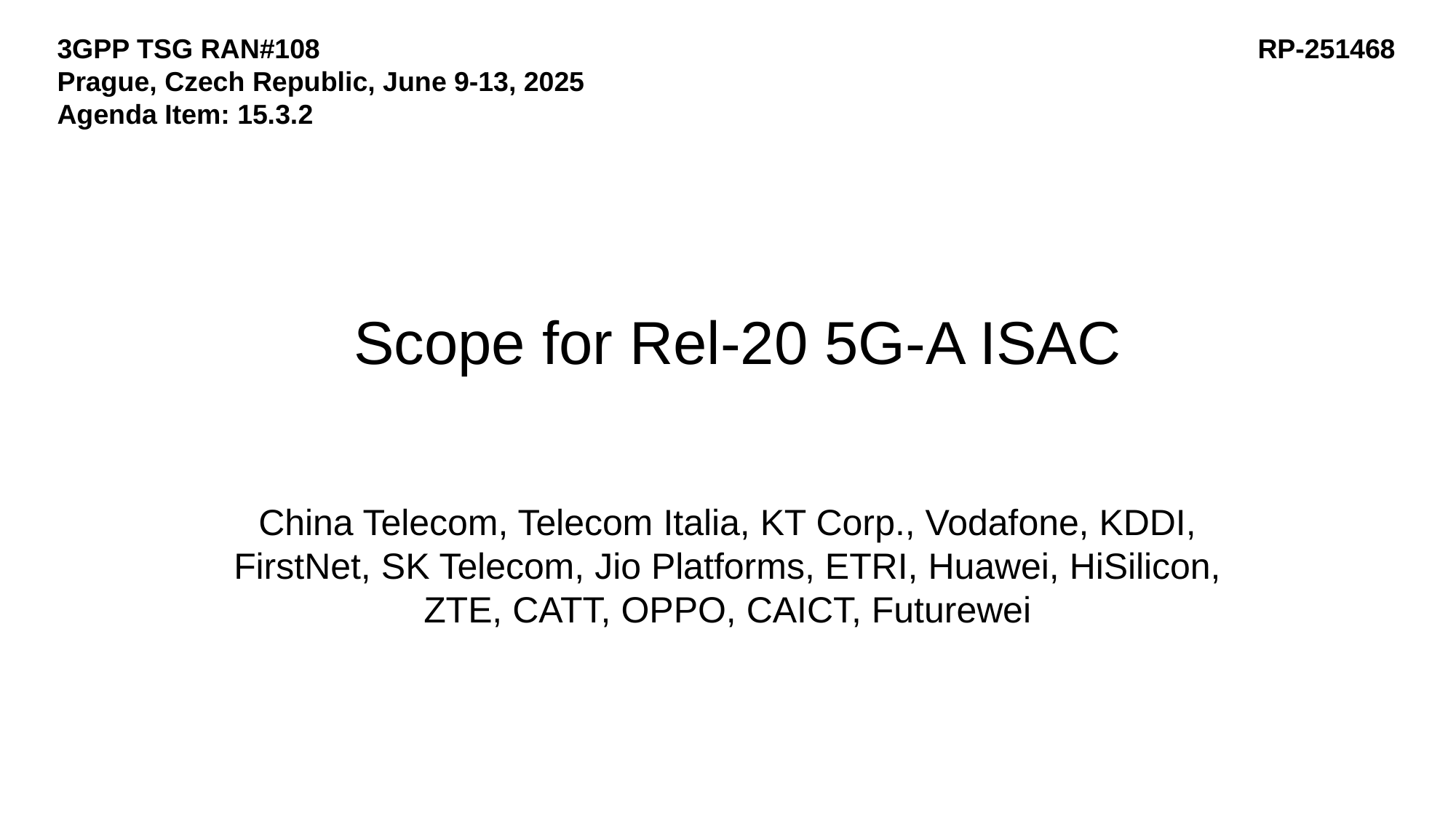

3GPP TSG RAN#108									RP-251468
Prague, Czech Republic, June 9-13, 2025
Agenda Item: 15.3.2
# Scope for Rel-20 5G-A ISAC
China Telecom, Telecom Italia, KT Corp., Vodafone, KDDI, FirstNet, SK Telecom, Jio Platforms, ETRI, Huawei, HiSilicon, ZTE, CATT, OPPO, CAICT, Futurewei